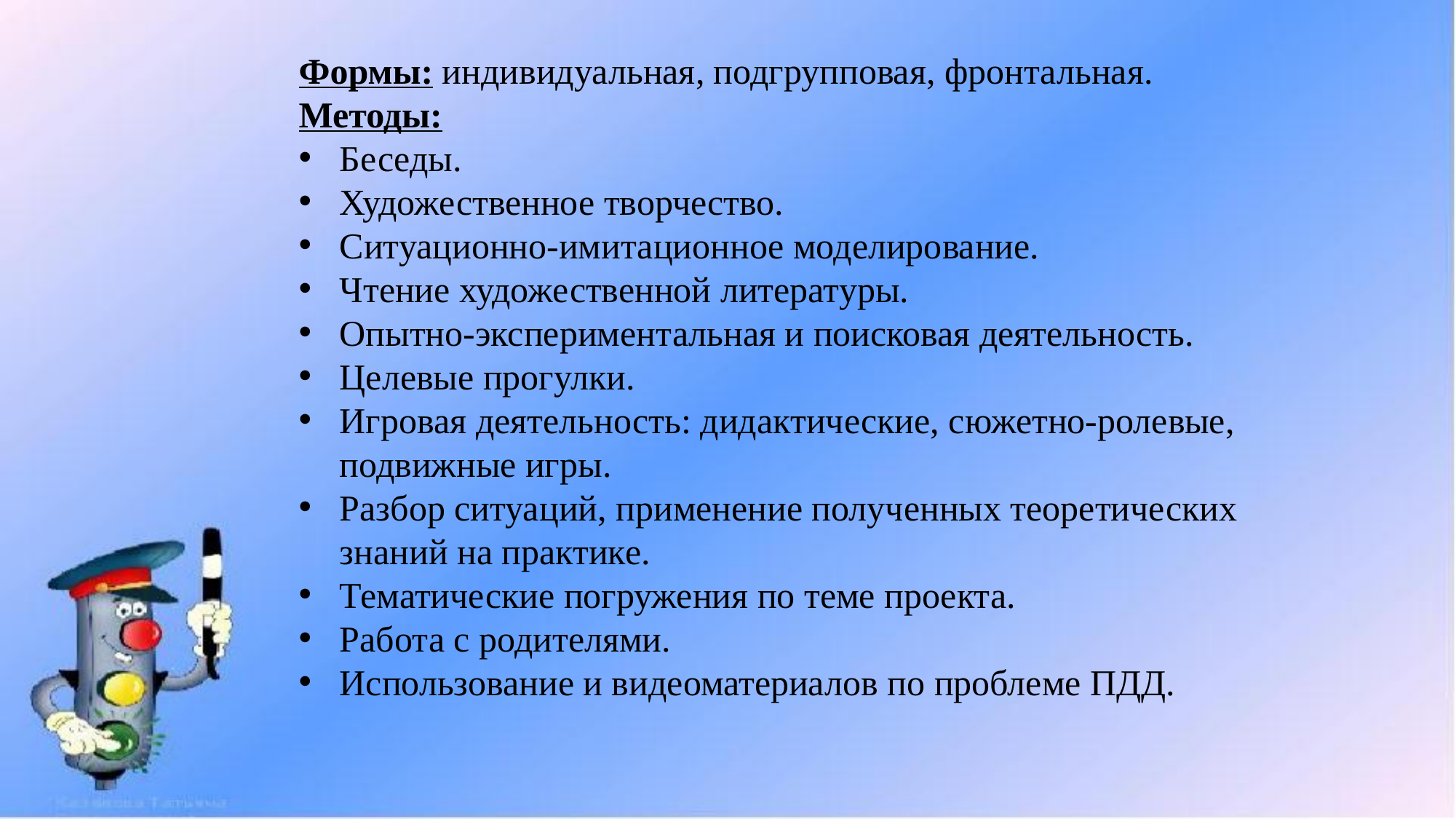

Формы: индивидуальная, подгрупповая, фронтальная.
Методы:
Беседы.
Художественное творчество.
Ситуационно-имитационное моделирование.
Чтение художественной литературы.
Опытно-экспериментальная и поисковая деятельность.
Целевые прогулки.
Игровая деятельность: дидактические, сюжетно-ролевые, подвижные игры.
Разбор ситуаций, применение полученных теоретических знаний на практике.
Тематические погружения по теме проекта.
Работа с родителями.
Использование и видеоматериалов по проблеме ПДД.